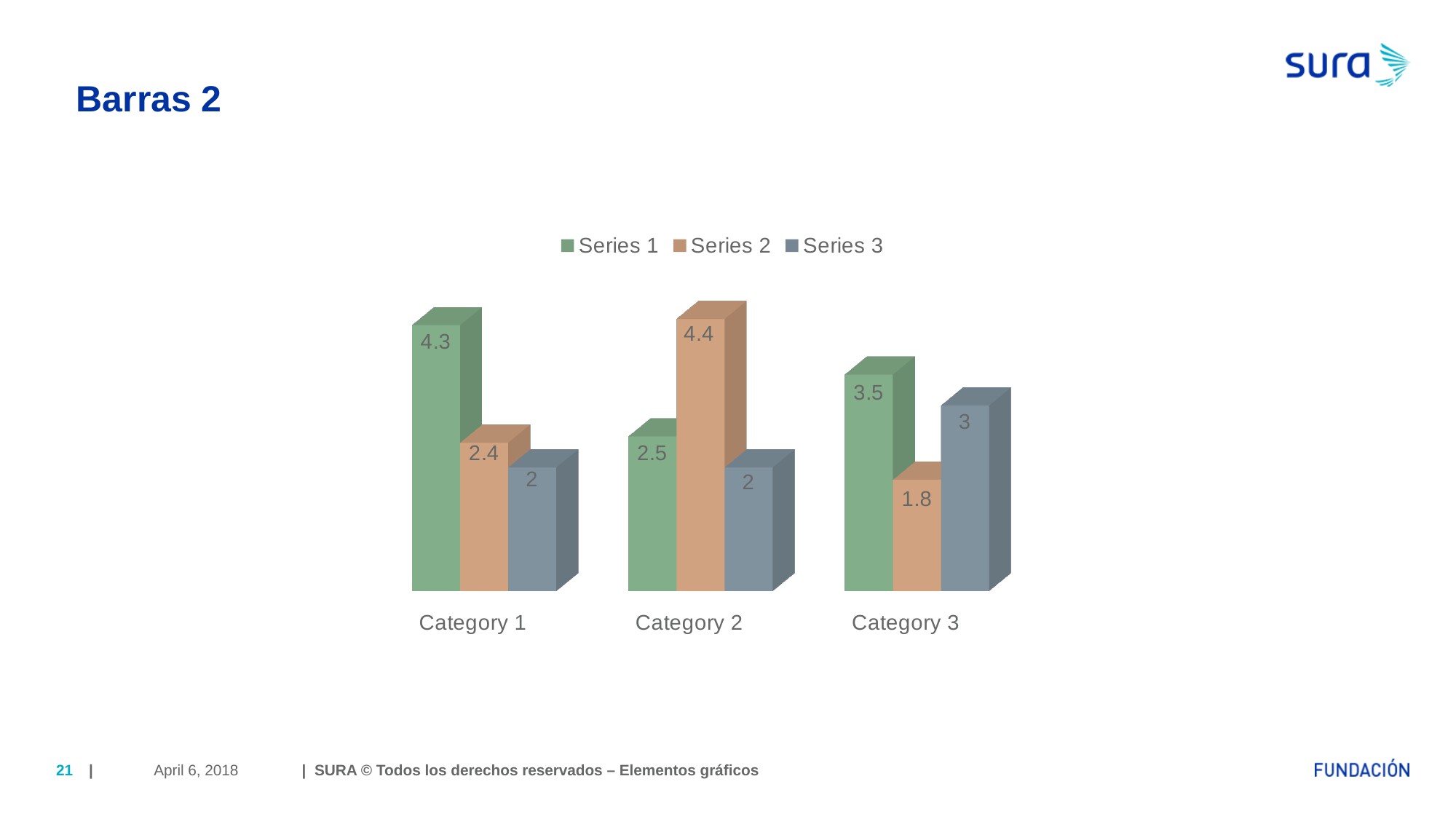

# Barras 2

[unsupported chart]

April 6, 2018
21
|                                                  |  SURA © Todos los derechos reservados – Elementos gráficos